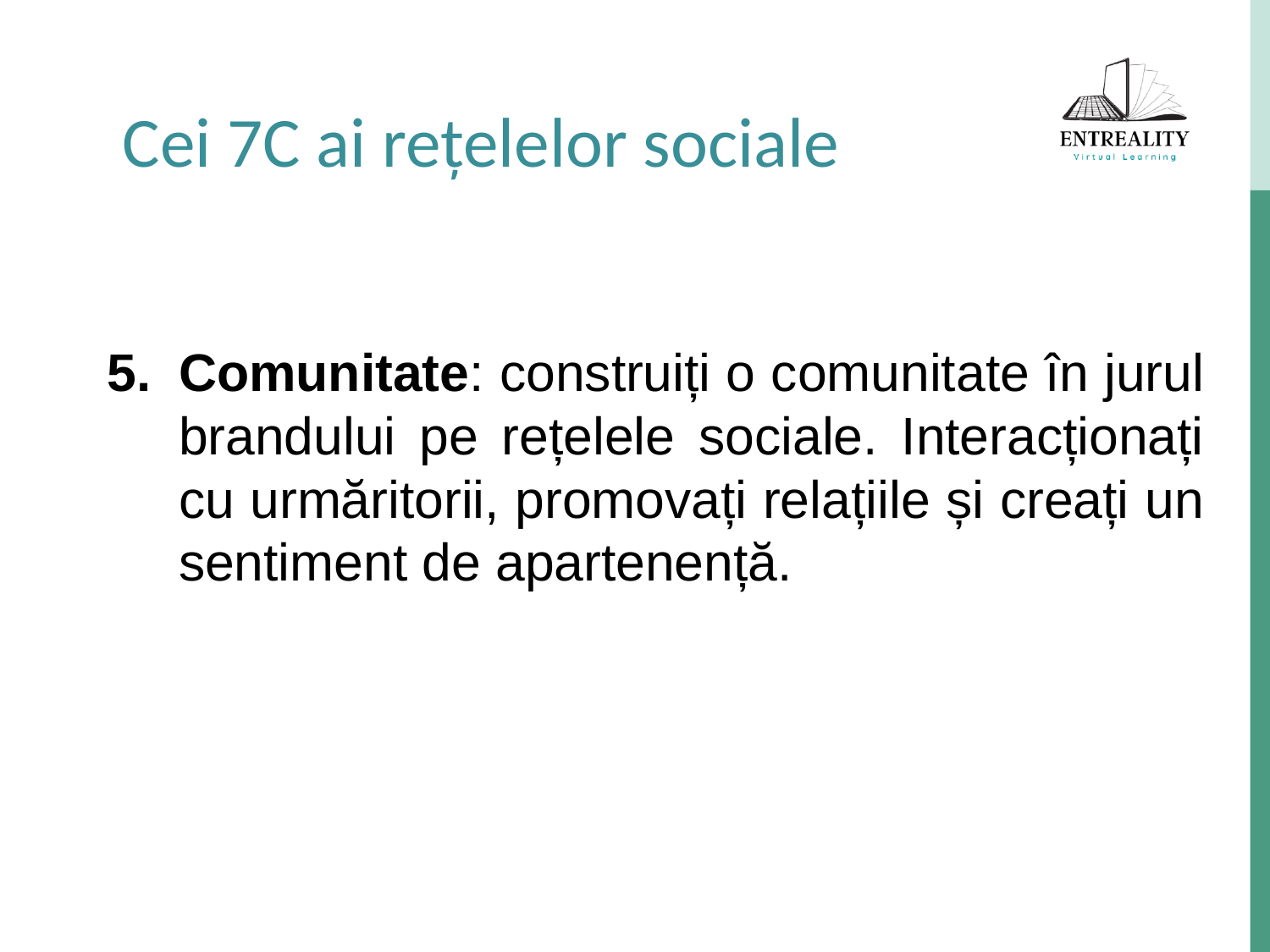

Cei 7C ai rețelelor sociale
Comunitate: construiți o comunitate în jurul brandului pe rețelele sociale. Interacționați cu urmăritorii, promovați relațiile și creați un sentiment de apartenență.